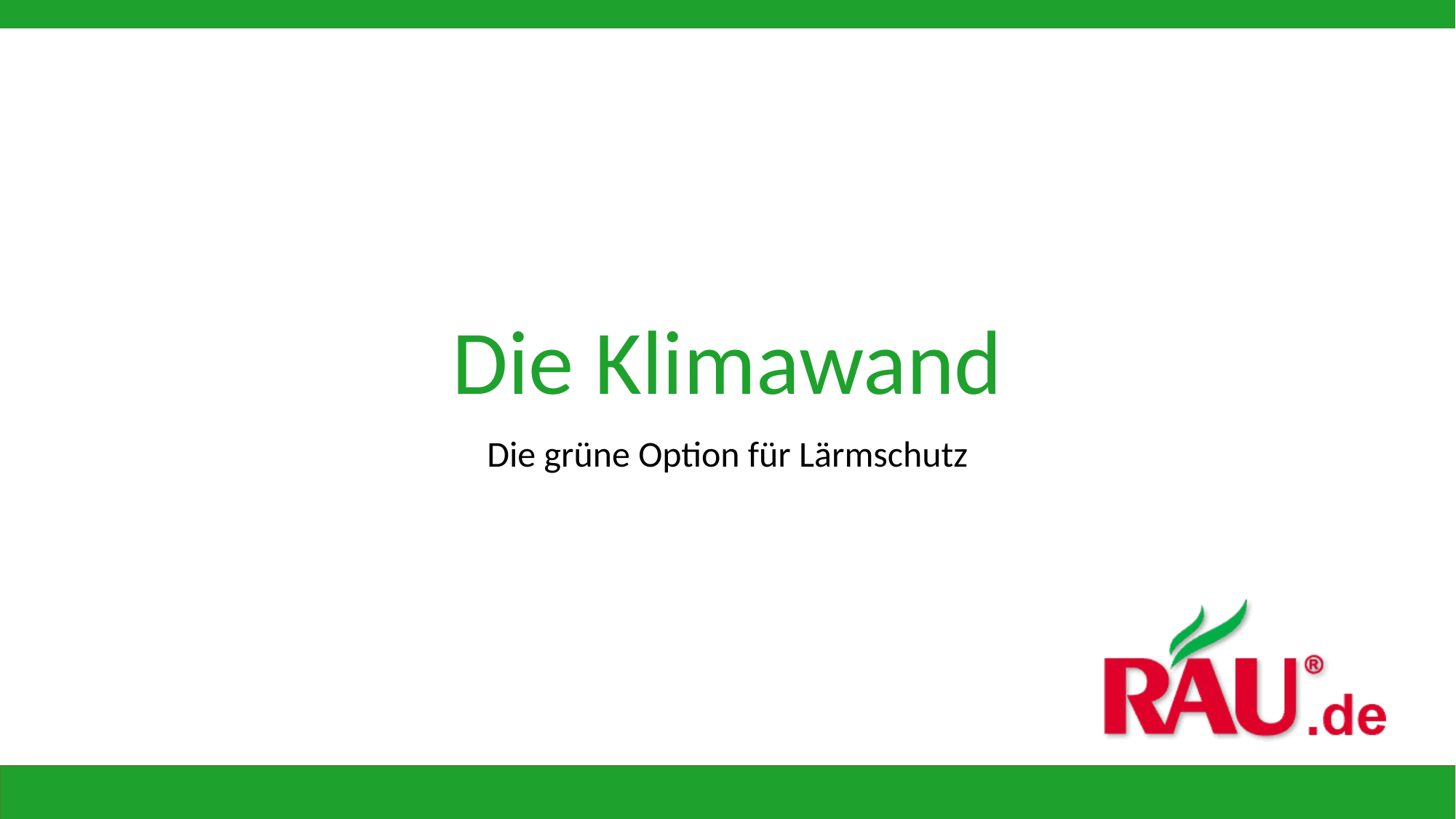

# Die Klimawand
Die grüne Option für Lärmschutz